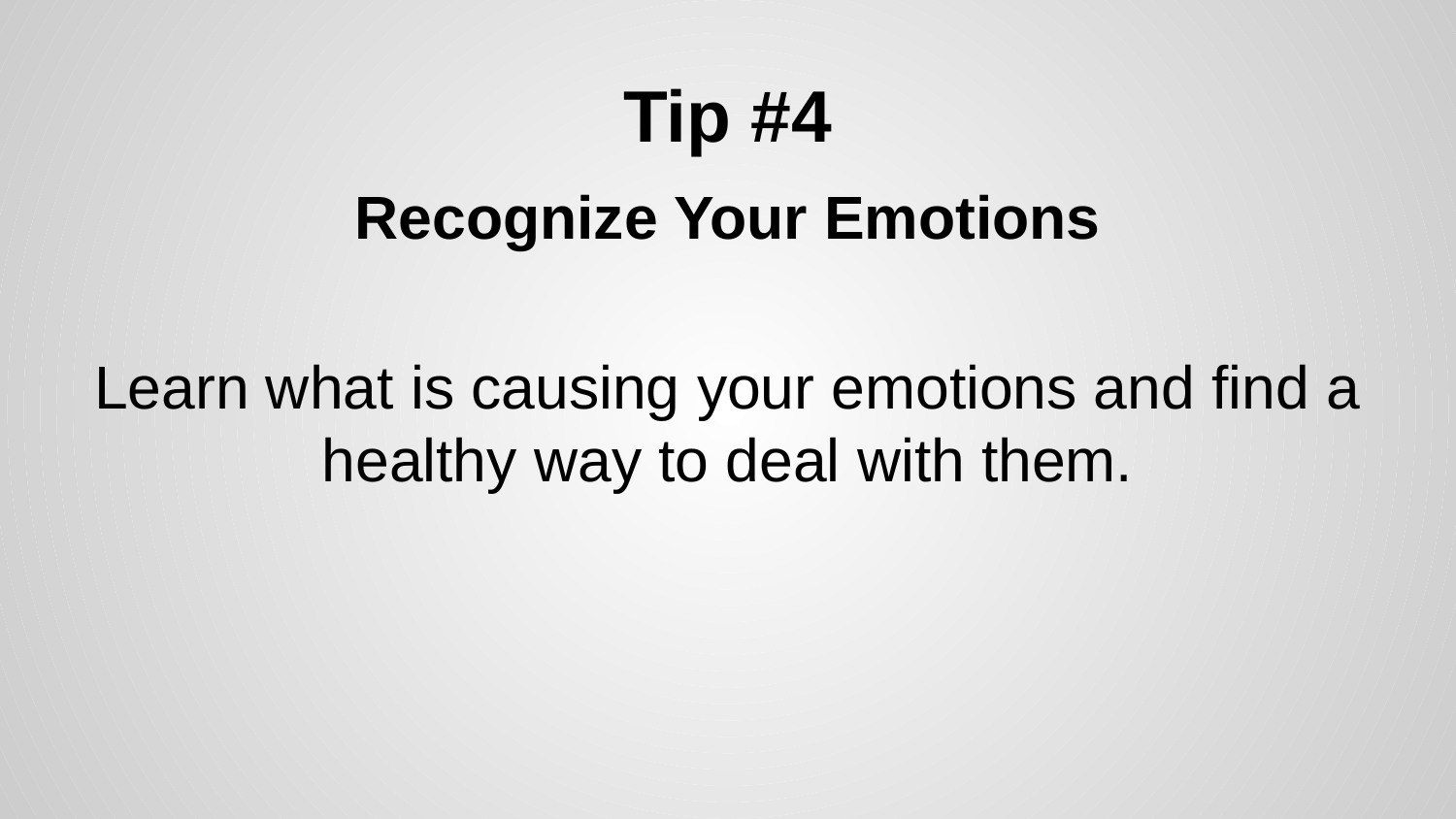

# Tip #4

Recognize Your Emotions

Learn what is causing your emotions and find a healthy way to deal with them.